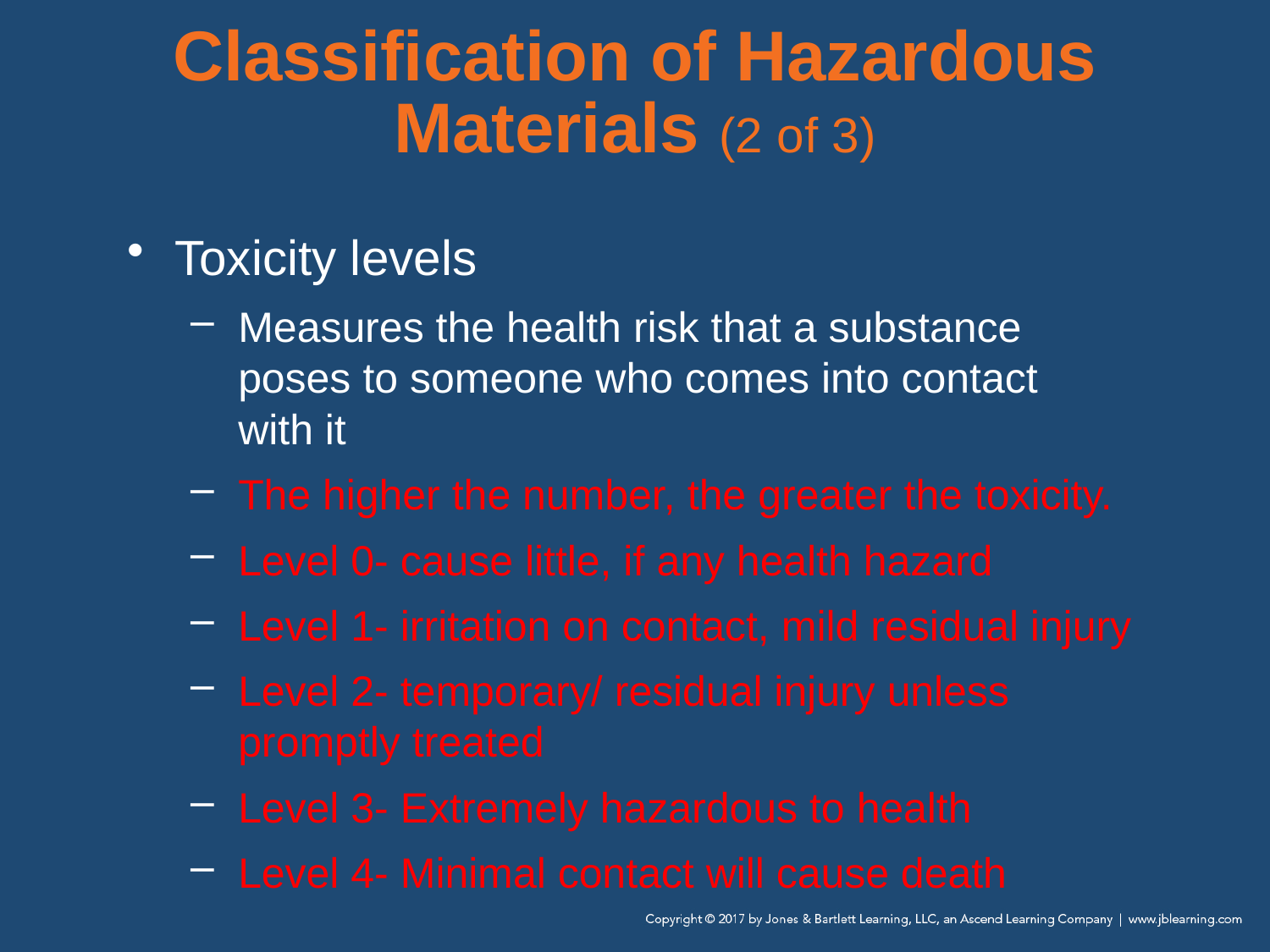

# Classification of Hazardous Materials (2 of 3)
Toxicity levels
Measures the health risk that a substance poses to someone who comes into contact
with it
The higher the number, the greater the toxicity.
Level 0- cause little, if any health hazard
Level 1- irritation on contact, mild residual injury
Level 2- temporary/ residual injury unless promptly treated
Level 3- Extremely hazardous to health
Level 4- Minimal contact will cause death